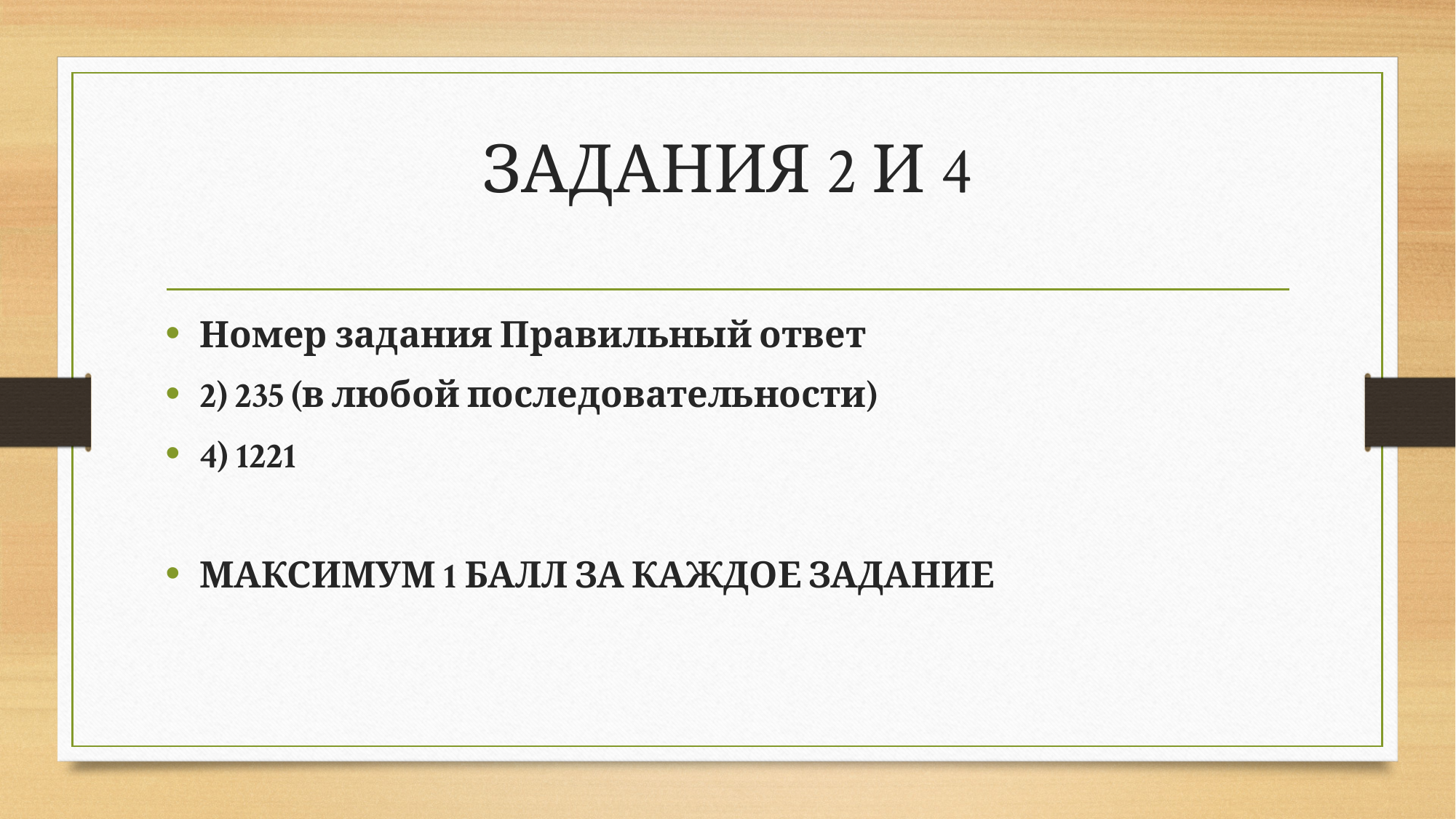

# ЗАДАНИЯ 2 И 4
Номер задания Правильный ответ
2) 235 (в любой последовательности)
4) 1221

МАКСИМУМ 1 БАЛЛ ЗА КАЖДОЕ ЗАДАНИЕ